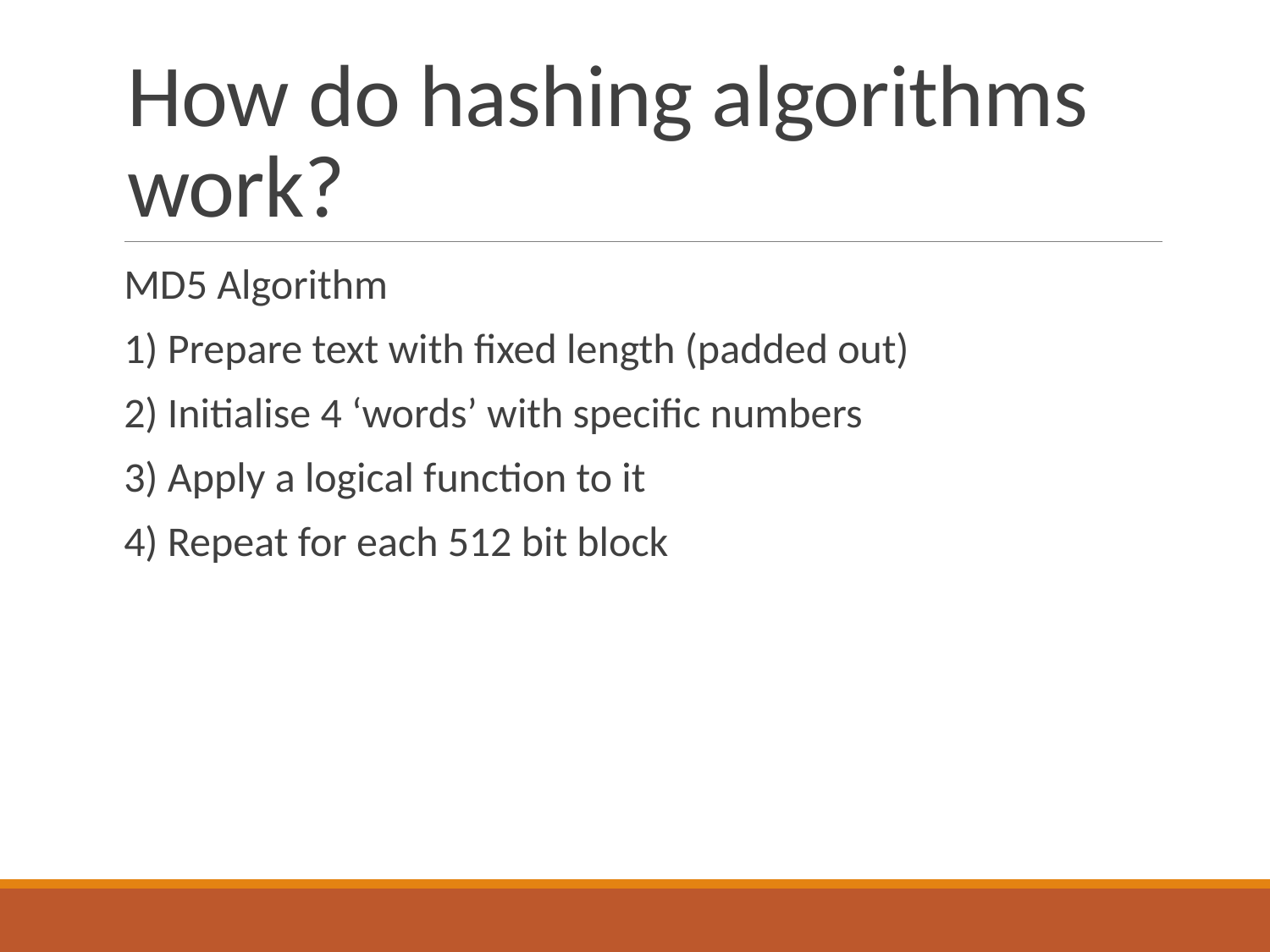

# How do hashing algorithms work?
MD5 Algorithm
1) Prepare text with fixed length (padded out)
2) Initialise 4 ‘words’ with specific numbers
3) Apply a logical function to it
4) Repeat for each 512 bit block